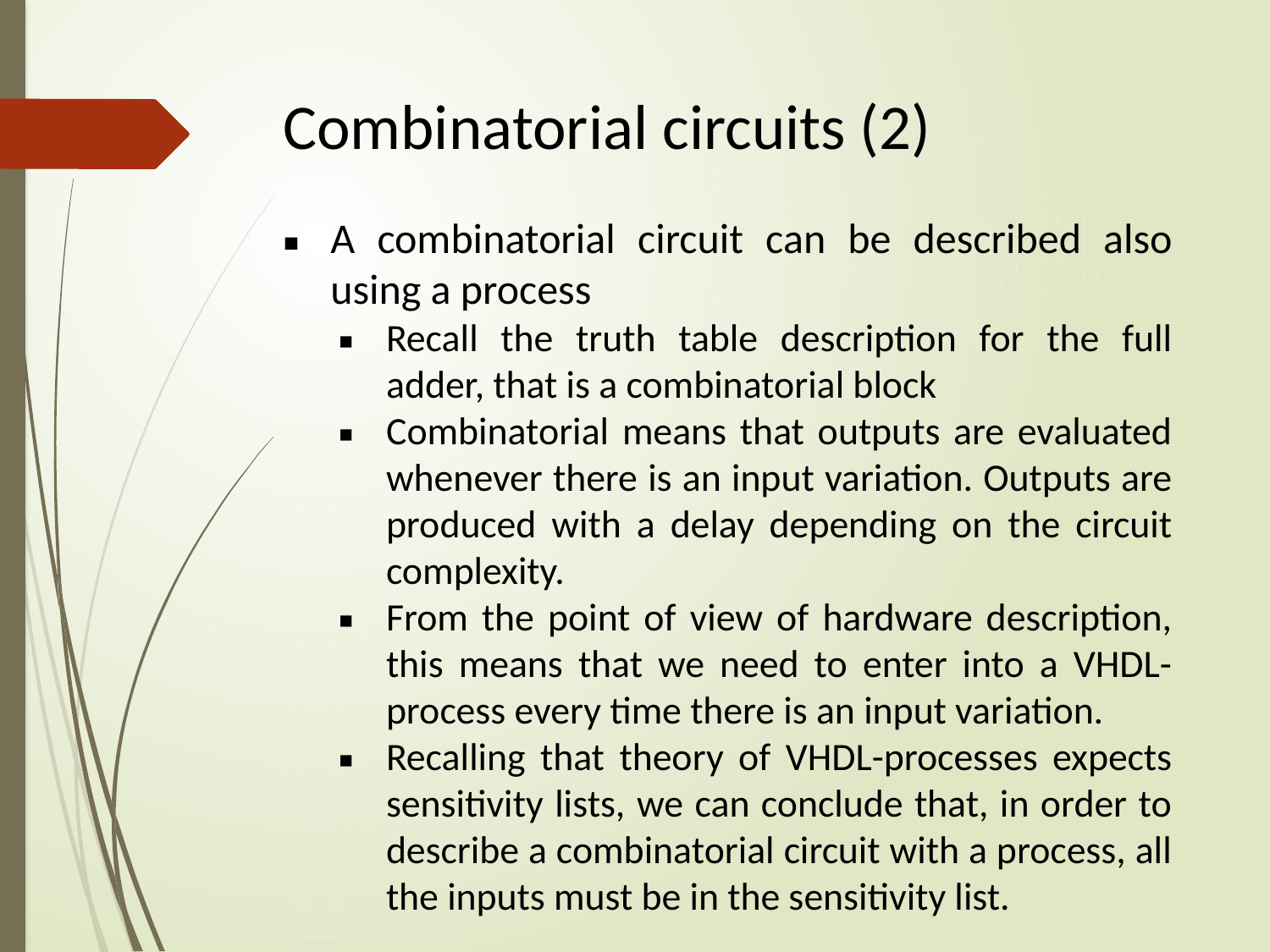

# Combinatorial circuits (2)
A combinatorial circuit can be described also using a process
Recall the truth table description for the full adder, that is a combinatorial block
Combinatorial means that outputs are evaluated whenever there is an input variation. Outputs are produced with a delay depending on the circuit complexity.
From the point of view of hardware description, this means that we need to enter into a VHDL-process every time there is an input variation.
Recalling that theory of VHDL-processes expects sensitivity lists, we can conclude that, in order to describe a combinatorial circuit with a process, all the inputs must be in the sensitivity list.